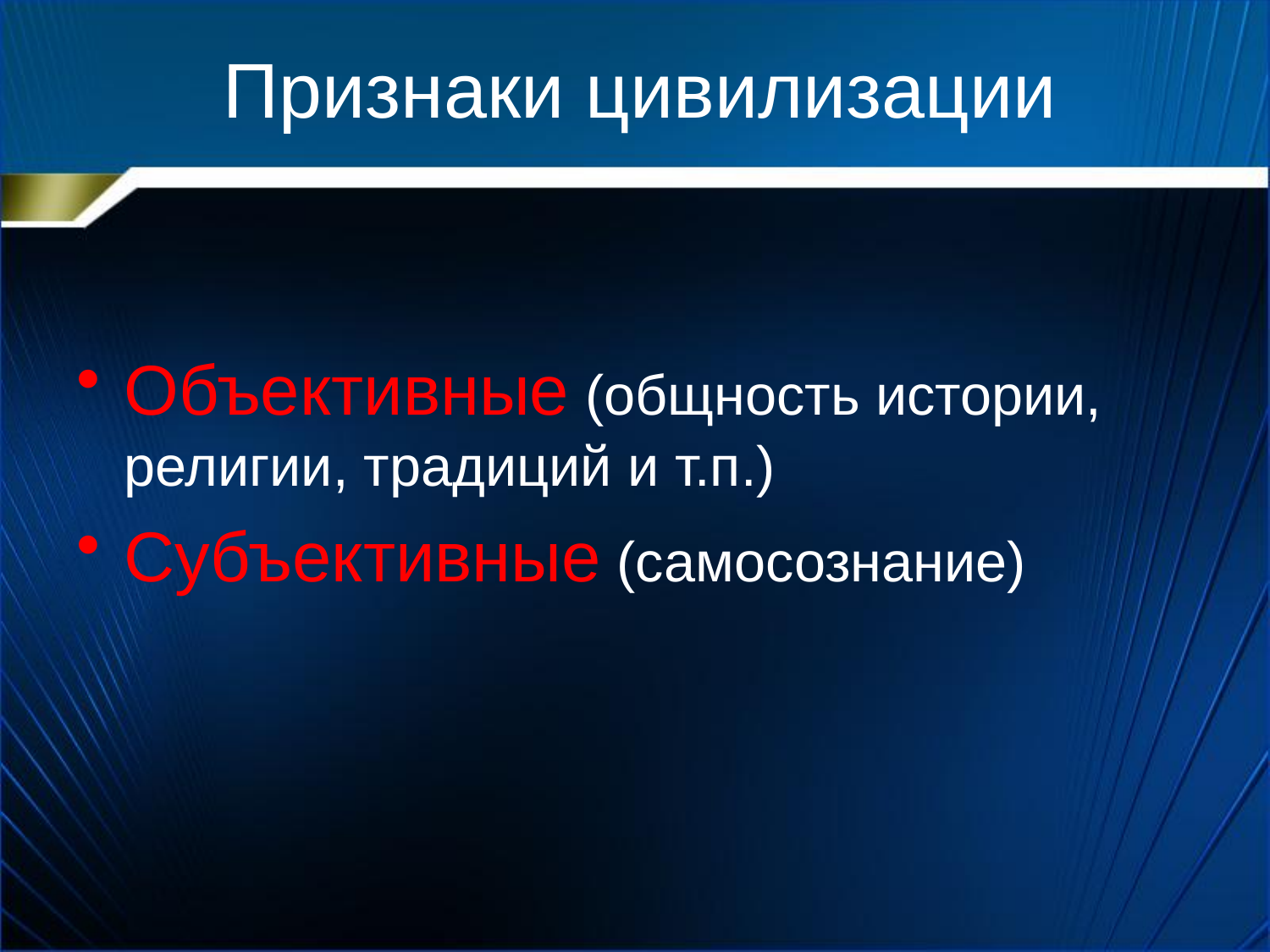

# Признаки цивилизации
Объективные (общность истории, религии, традиций и т.п.)
Субъективные (самосознание)